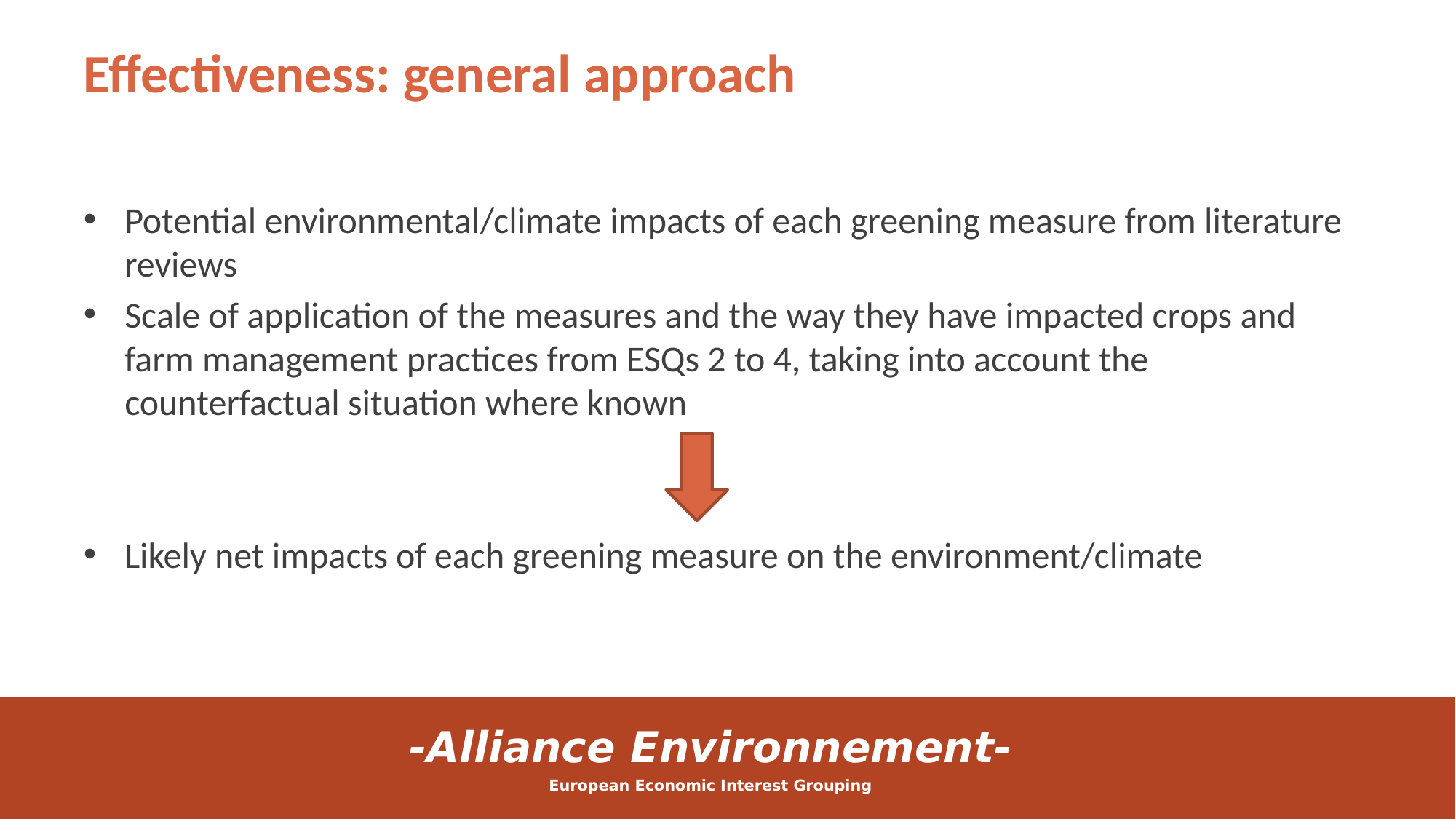

# Effectiveness: general approach
Potential environmental/climate impacts of each greening measure from literature reviews
Scale of application of the measures and the way they have impacted crops and farm management practices from ESQs 2 to 4, taking into account the counterfactual situation where known

Likely net impacts of each greening measure on the environment/climate